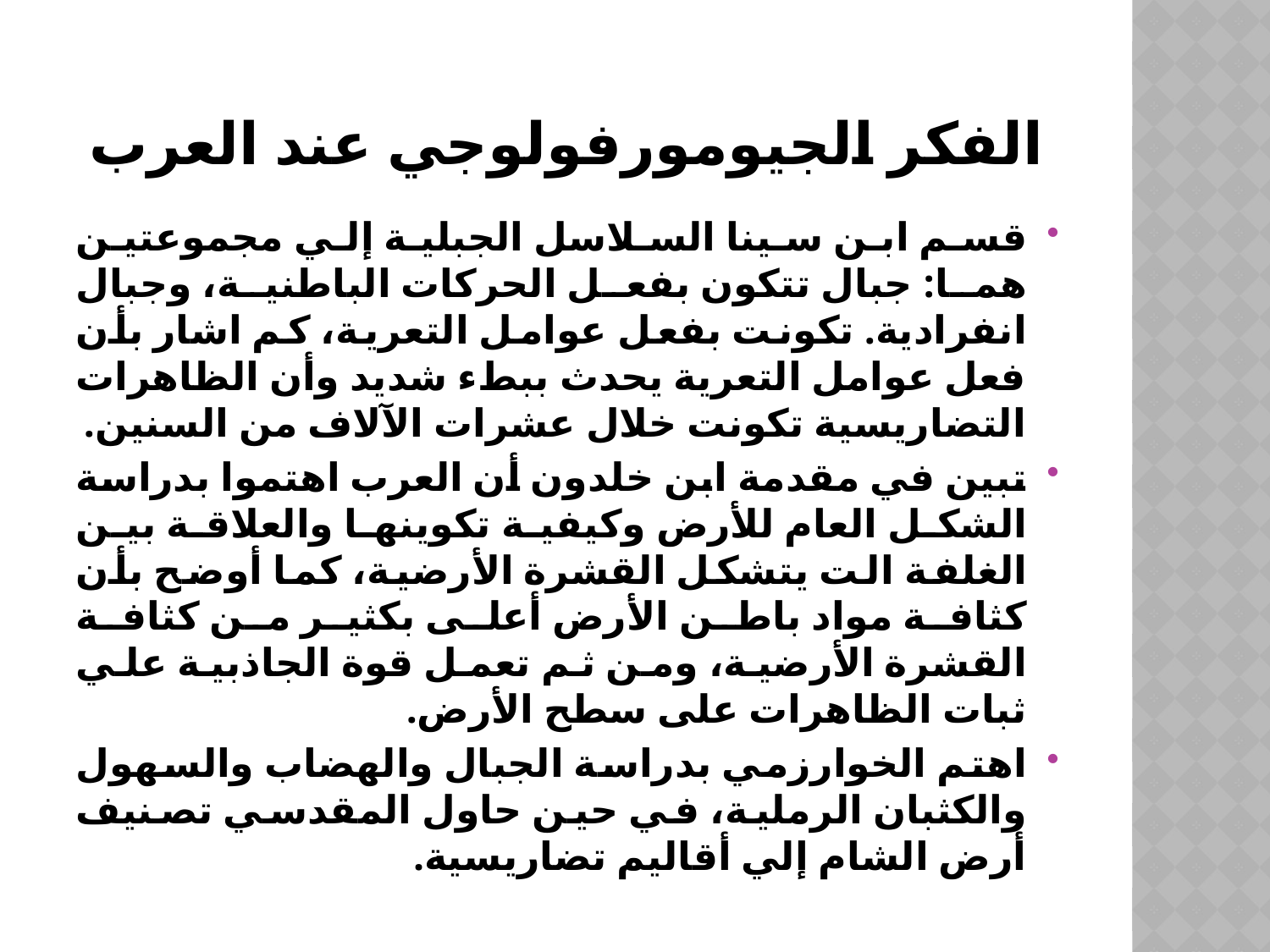

# الفكر الجيومورفولوجي عند العرب
قسم ابن سينا السلاسل الجبلية إلي مجموعتين هما: جبال تتكون بفعل الحركات الباطنية، وجبال انفرادية. تكونت بفعل عوامل التعرية، كم اشار بأن فعل عوامل التعرية يحدث ببطء شديد وأن الظاهرات التضاريسية تكونت خلال عشرات الآلاف من السنين.
تبين في مقدمة ابن خلدون أن العرب اهتموا بدراسة الشكل العام للأرض وكيفية تكوينها والعلاقة بين الغلفة الت يتشكل القشرة الأرضية، كما أوضح بأن كثافة مواد باطن الأرض أعلى بكثير من كثافة القشرة الأرضية، ومن ثم تعمل قوة الجاذبية علي ثبات الظاهرات على سطح الأرض.
اهتم الخوارزمي بدراسة الجبال والهضاب والسهول والكثبان الرملية، في حين حاول المقدسي تصنيف أرض الشام إلي أقاليم تضاريسية.